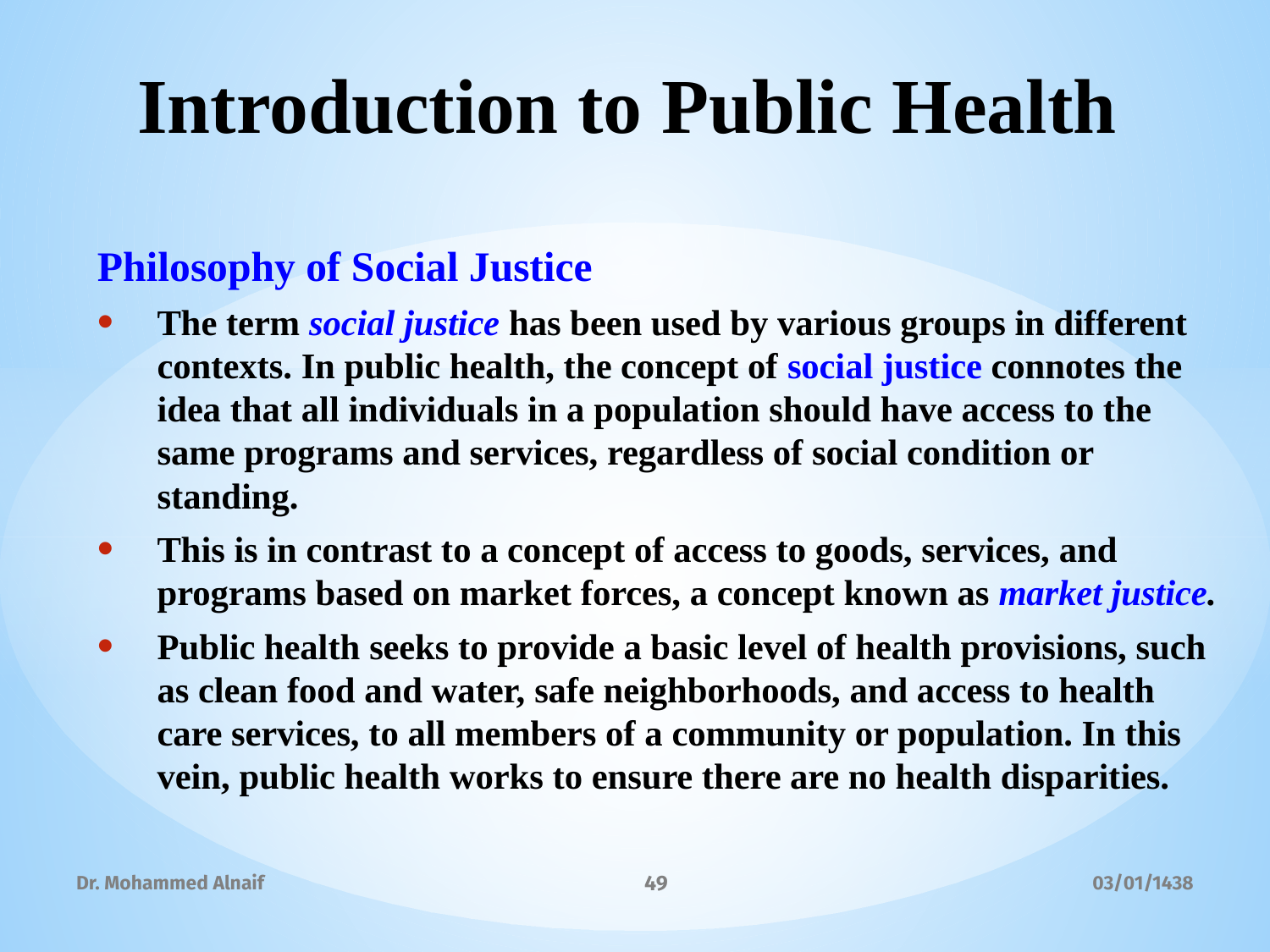

# Introduction to Public Health
Philosophy of Social Justice
The term social justice has been used by various groups in different contexts. In public health, the concept of social justice connotes the idea that all individuals in a population should have access to the same programs and services, regardless of social condition or standing.
This is in contrast to a concept of access to goods, services, and programs based on market forces, a concept known as market justice.
Public health seeks to provide a basic level of health provisions, such as clean food and water, safe neighborhoods, and access to health care services, to all members of a community or population. In this vein, public health works to ensure there are no health disparities.
Dr. Mohammed Alnaif
49
03/01/1438